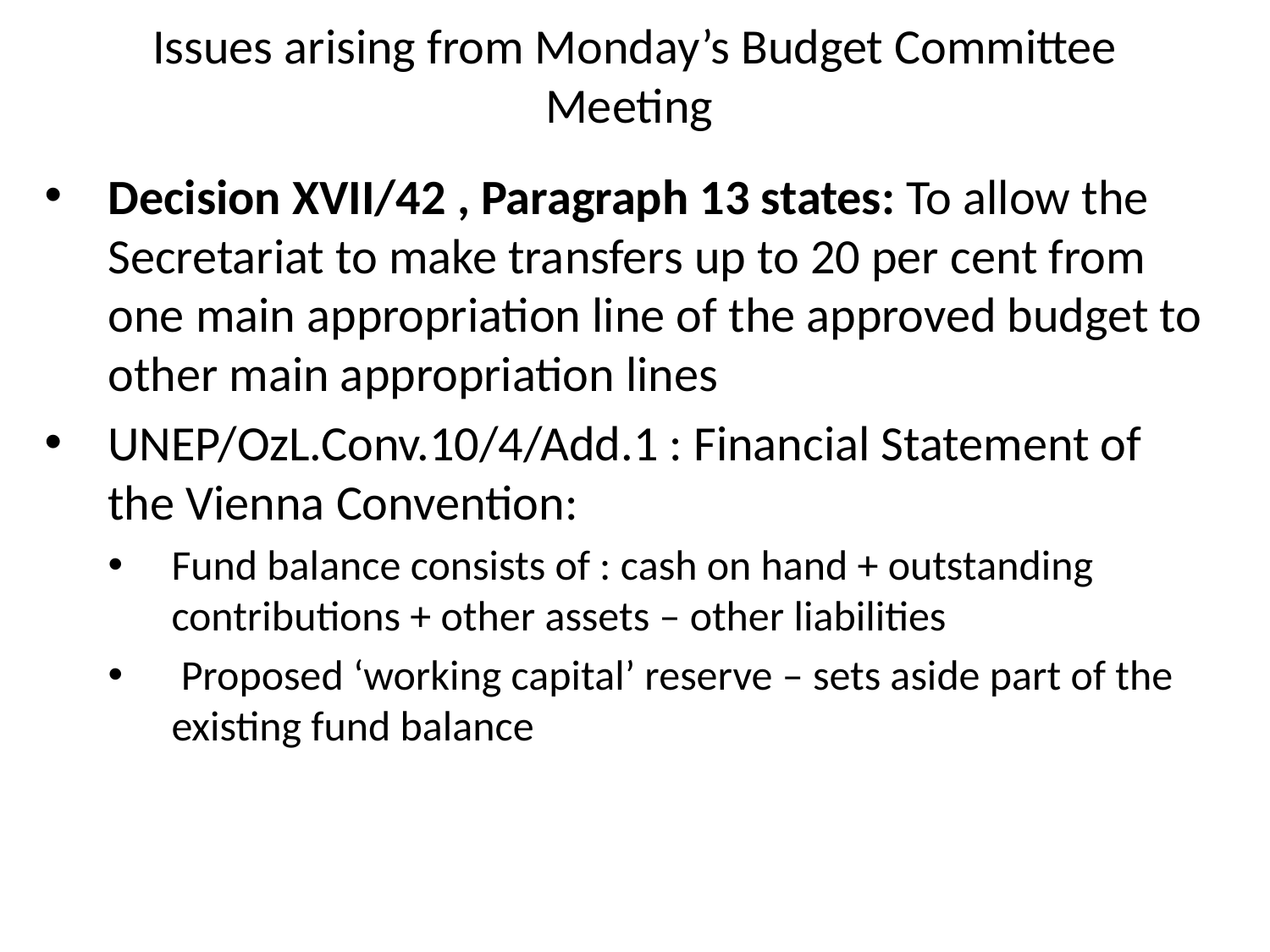

# Issues arising from Monday’s Budget Committee Meeting
Decision XVII/42 , Paragraph 13 states: To allow the Secretariat to make transfers up to 20 per cent from one main appropriation line of the approved budget to other main appropriation lines
UNEP/OzL.Conv.10/4/Add.1 : Financial Statement of the Vienna Convention:
Fund balance consists of : cash on hand + outstanding contributions + other assets – other liabilities
 Proposed ‘working capital’ reserve – sets aside part of the existing fund balance